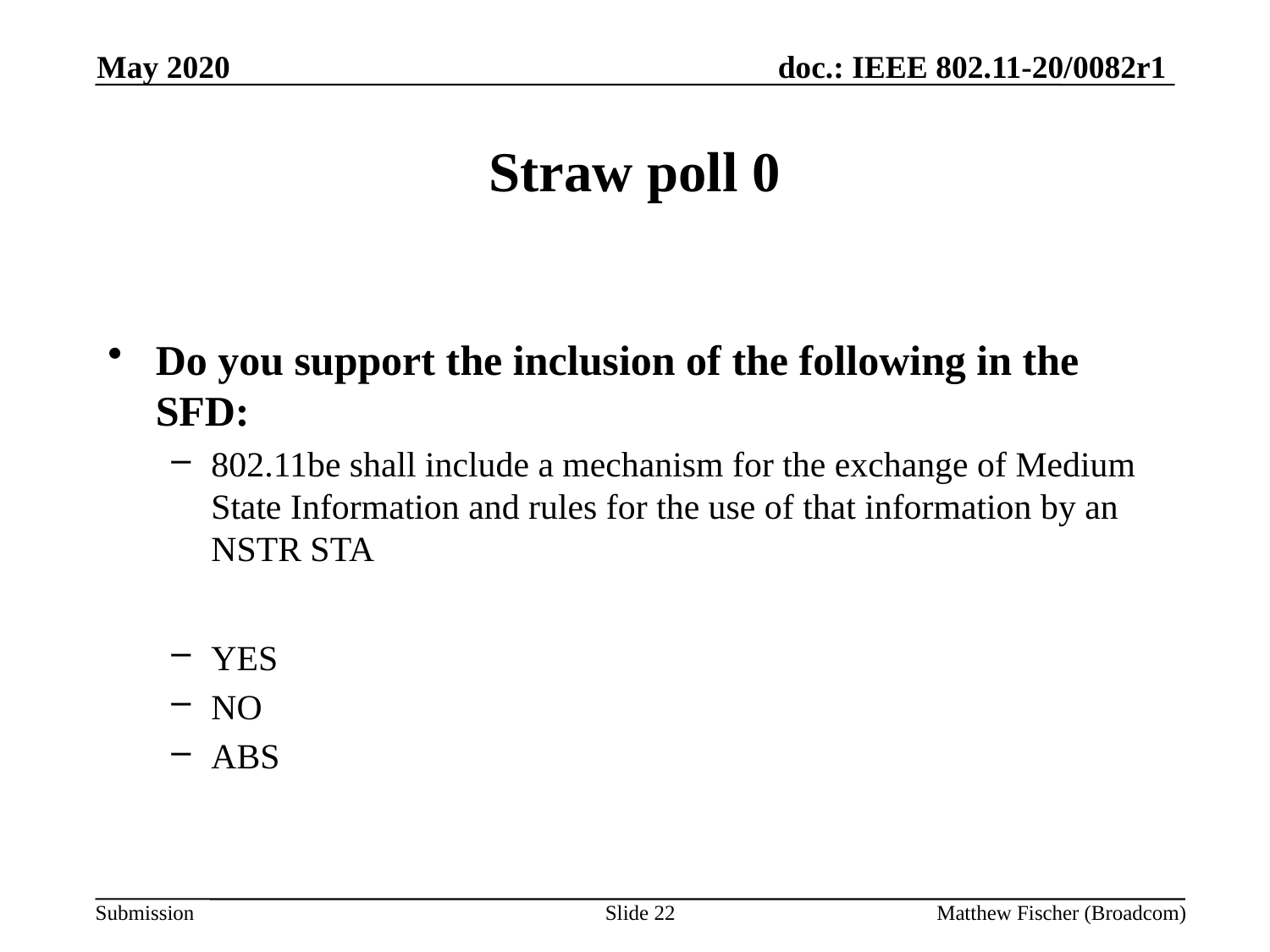

May 2020
# Straw poll 0

Do you support the inclusion of the following in the SFD:
802.11be shall include a mechanism for the exchange of Medium State Information and rules for the use of that information by an NSTR STA

YES
NO
ABS
Slide 22
Matthew Fischer (Broadcom)